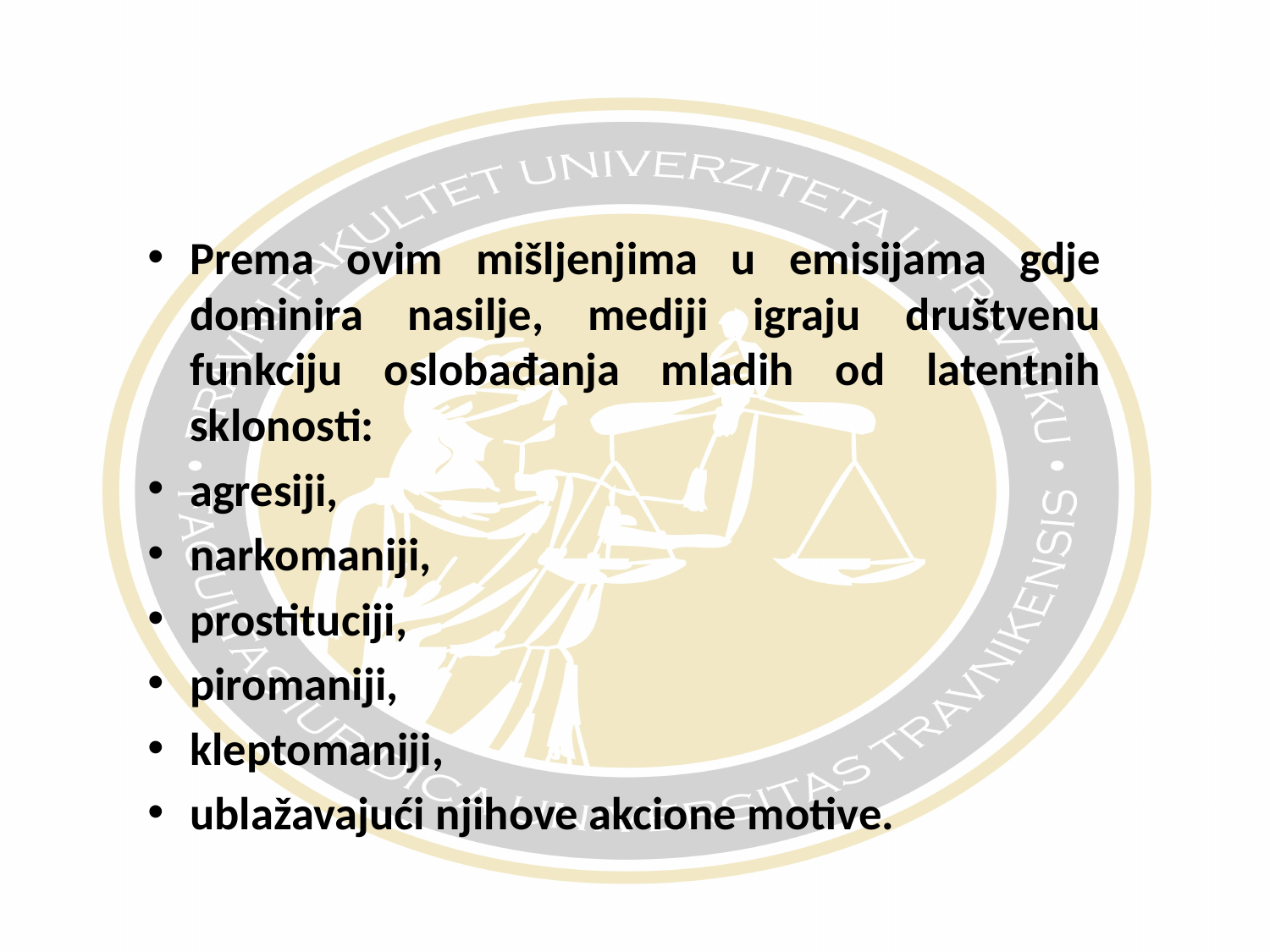

#
Prema ovim mišljenjima u emisijama gdje dominira nasilje, mediji igraju društvenu funkciju oslobađanja mladih od latentnih sklonosti:
agresiji,
narkomaniji,
prostituciji,
piromaniji,
kleptomaniji,
ublažavajući njihove akcione motive.